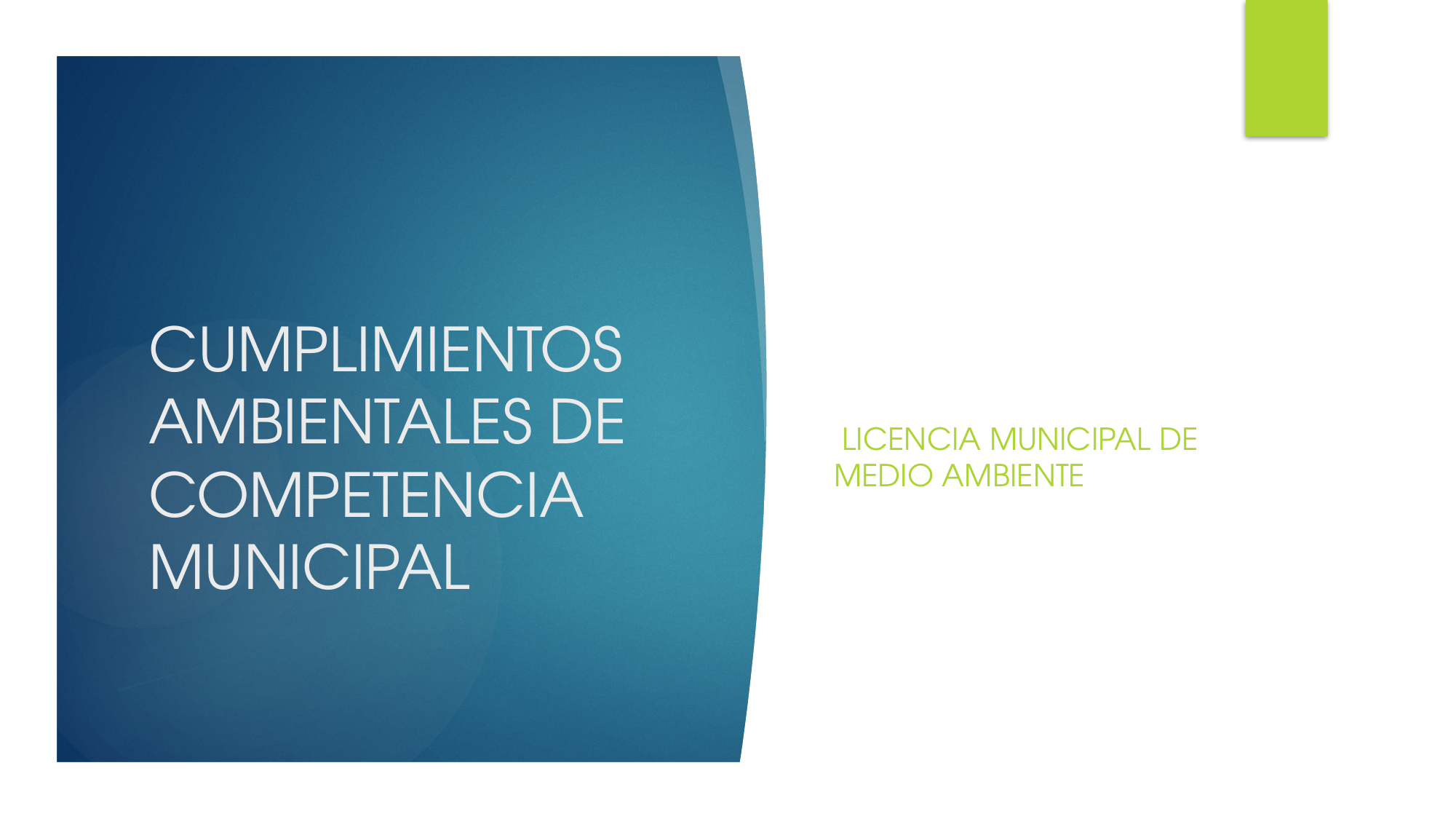

LICENCIA MUNICIPAL DE MEDIO AMBIENTE
# CUMPLIMIENTOS AMBIENTALES DE COMPETENCIA MUNICIPAL